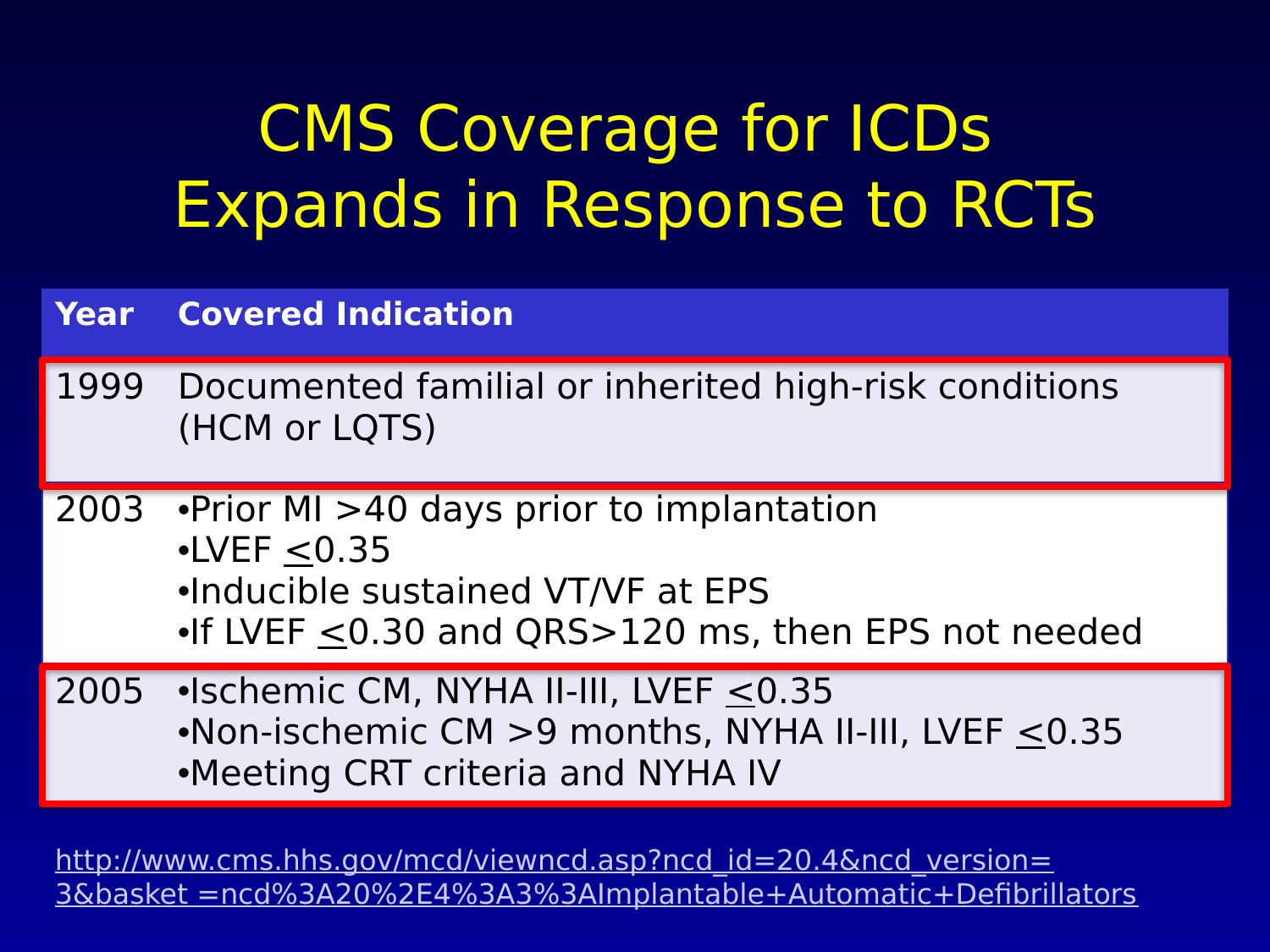

# CMS Coverage for ICDs Expands in Response to RCTs
| Year | Covered Indication |
| --- | --- |
| 1999 | Documented familial or inherited high-risk conditions (HCM or LQTS) |
| 2003 | Prior MI >40 days prior to implantation LVEF <0.35 Inducible sustained VT/VF at EPS If LVEF <0.30 and QRS>120 ms, then EPS not needed |
| 2005 | Ischemic CM, NYHA II-III, LVEF <0.35 Non-ischemic CM >9 months, NYHA II-III, LVEF <0.35 Meeting CRT criteria and NYHA IV |

http://www.cms.hhs.gov/mcd/viewncd.asp?ncd_id=20.4&ncd_version=
3&basket =ncd%3A20%2E4%3A3%3AImplantable+Automatic+Defibrillators